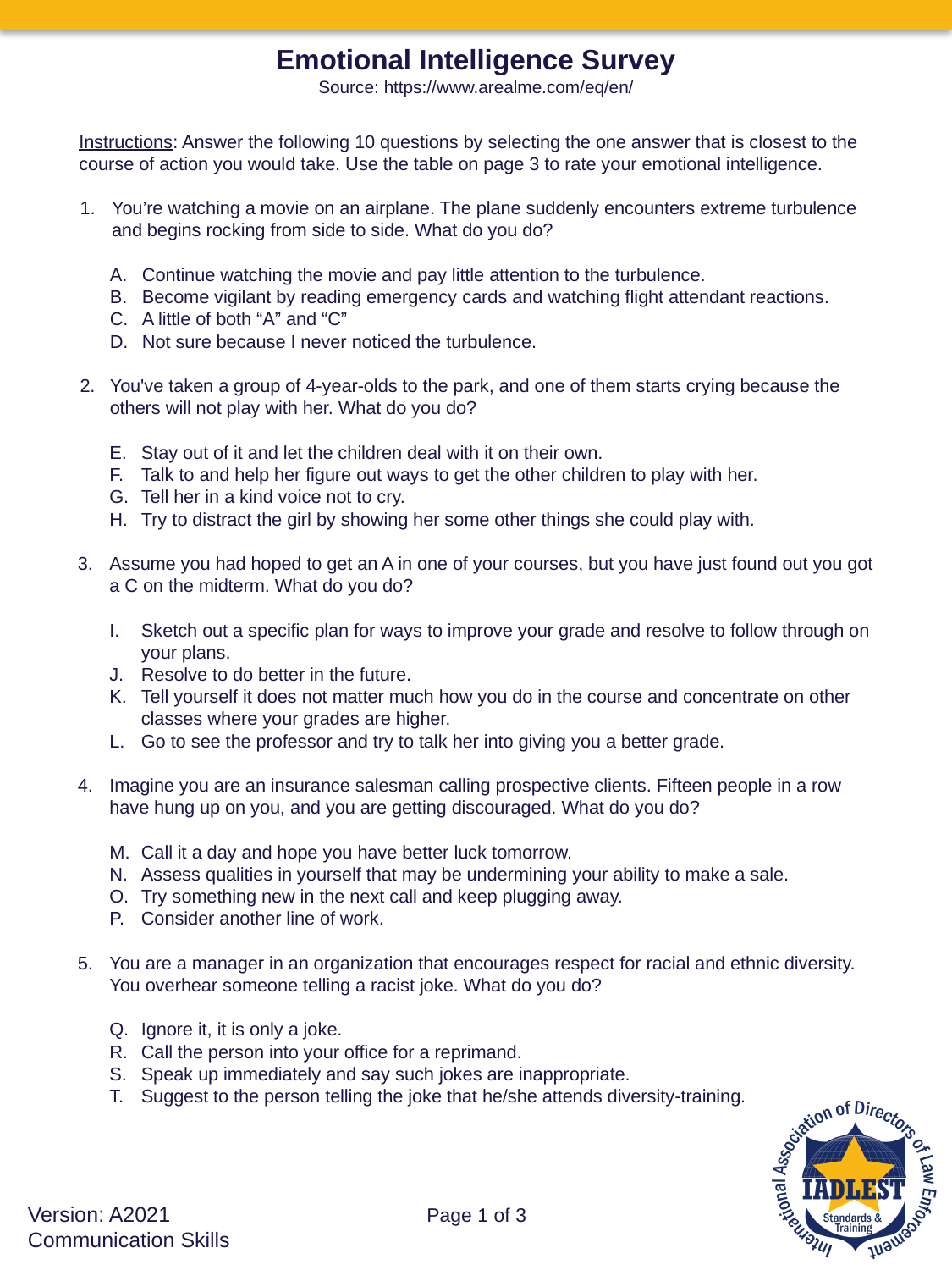

Emotional Intelligence Survey
Source: https://www.arealme.com/eq/en/

Instructions: Answer the following 10 questions by selecting the one answer that is closest to the course of action you would take. Use the table on page 3 to rate your emotional intelligence.

You’re watching a movie on an airplane. The plane suddenly encounters extreme turbulence and begins rocking from side to side. What do you do?

Continue watching the movie and pay little attention to the turbulence.
Become vigilant by reading emergency cards and watching flight attendant reactions.
A little of both “A” and “C”
Not sure because I never noticed the turbulence.

2.	You've taken a group of 4-year-olds to the park, and one of them starts crying because the others will not play with her. What do you do?

Stay out of it and let the children deal with it on their own.
Talk to and help her figure out ways to get the other children to play with her.
Tell her in a kind voice not to cry.
Try to distract the girl by showing her some other things she could play with.

3. 	Assume you had hoped to get an A in one of your courses, but you have just found out you got a C on the midterm. What do you do?

Sketch out a specific plan for ways to improve your grade and resolve to follow through on your plans.
Resolve to do better in the future.
Tell yourself it does not matter much how you do in the course and concentrate on other classes where your grades are higher.
Go to see the professor and try to talk her into giving you a better grade.

4. 	Imagine you are an insurance salesman calling prospective clients. Fifteen people in a row have hung up on you, and you are getting discouraged. What do you do?

Call it a day and hope you have better luck tomorrow.
Assess qualities in yourself that may be undermining your ability to make a sale.
Try something new in the next call and keep plugging away.
Consider another line of work.

5. 	You are a manager in an organization that encourages respect for racial and ethnic diversity. You overhear someone telling a racist joke. What do you do?

Ignore it, it is only a joke.
Call the person into your office for a reprimand.
Speak up immediately and say such jokes are inappropriate.
Suggest to the person telling the joke that he/she attends diversity-training.

Page 1 of 3